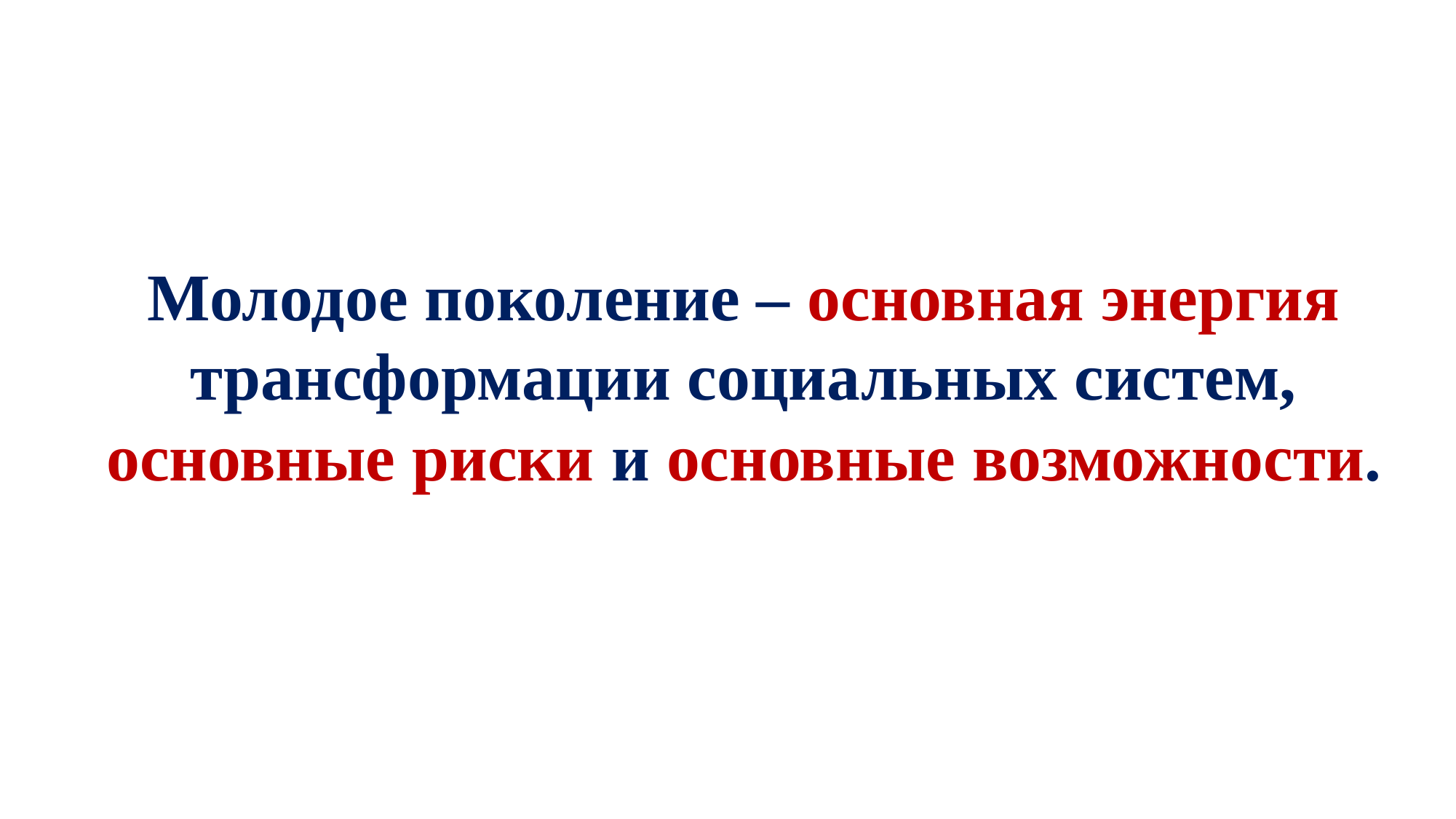

#

Молодое поколение – основная энергия трансформации социальных систем, основные риски и основные возможности.